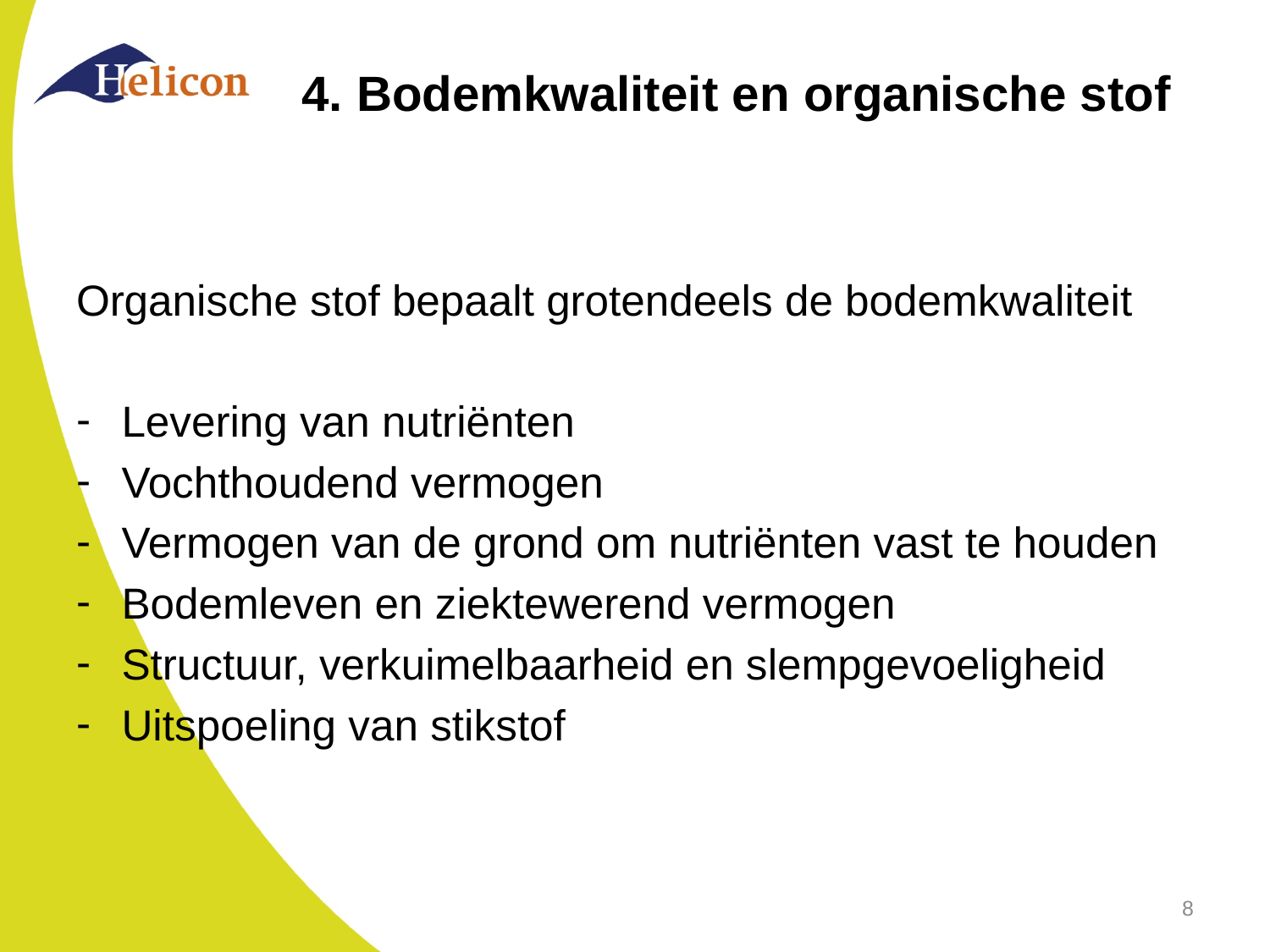

# 4. Bodemkwaliteit en organische stof
Organische stof bepaalt grotendeels de bodemkwaliteit

Levering van nutriënten
Vochthoudend vermogen
Vermogen van de grond om nutriënten vast te houden
Bodemleven en ziektewerend vermogen
Structuur, verkuimelbaarheid en slempgevoeligheid
Uitspoeling van stikstof

8